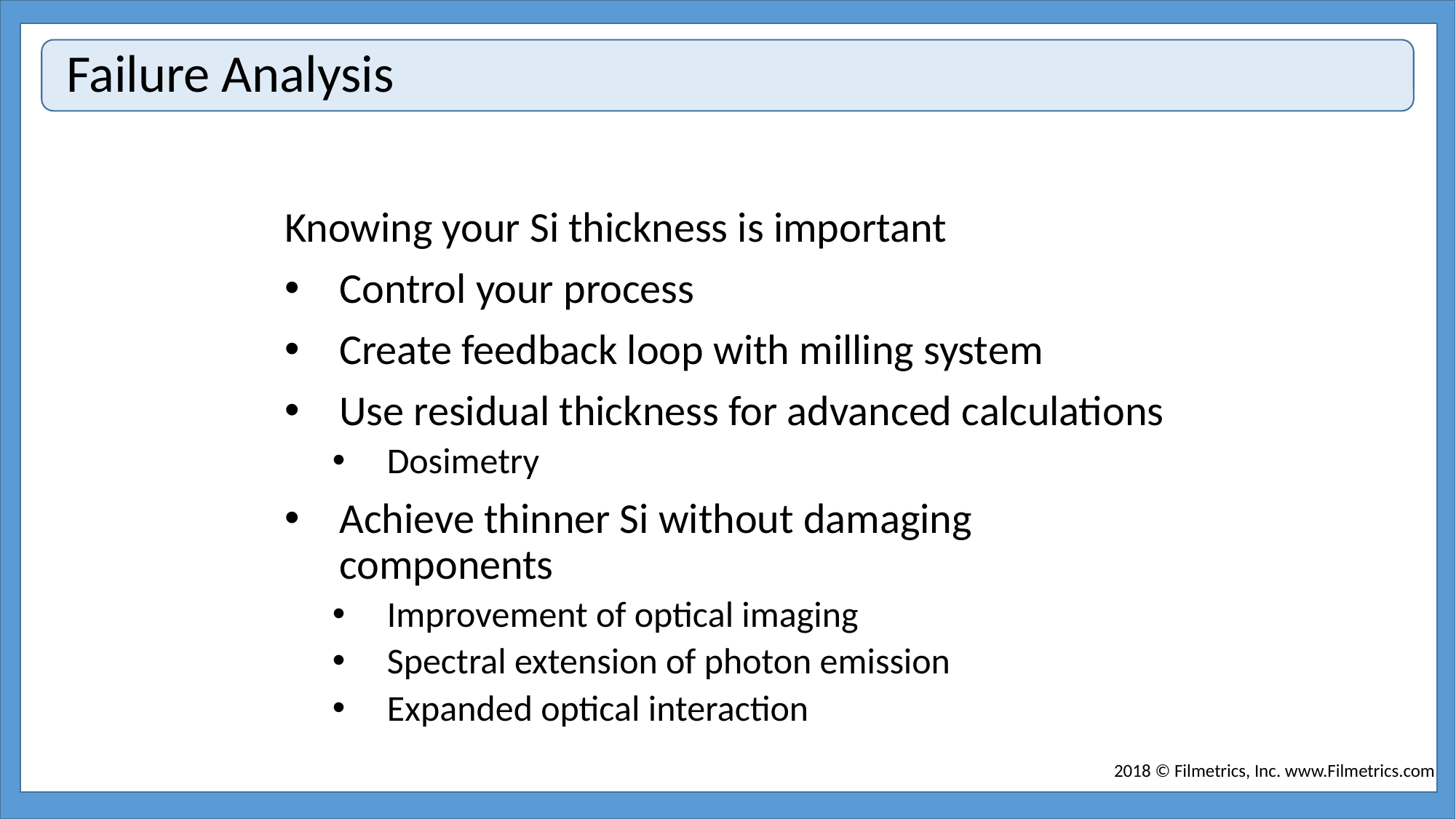

# Failure Analysis

Knowing your Si thickness is important
Control your process
Create feedback loop with milling system
Use residual thickness for advanced calculations
Dosimetry
Achieve thinner Si without damaging components
Improvement of optical imaging
Spectral extension of photon emission
Expanded optical interaction